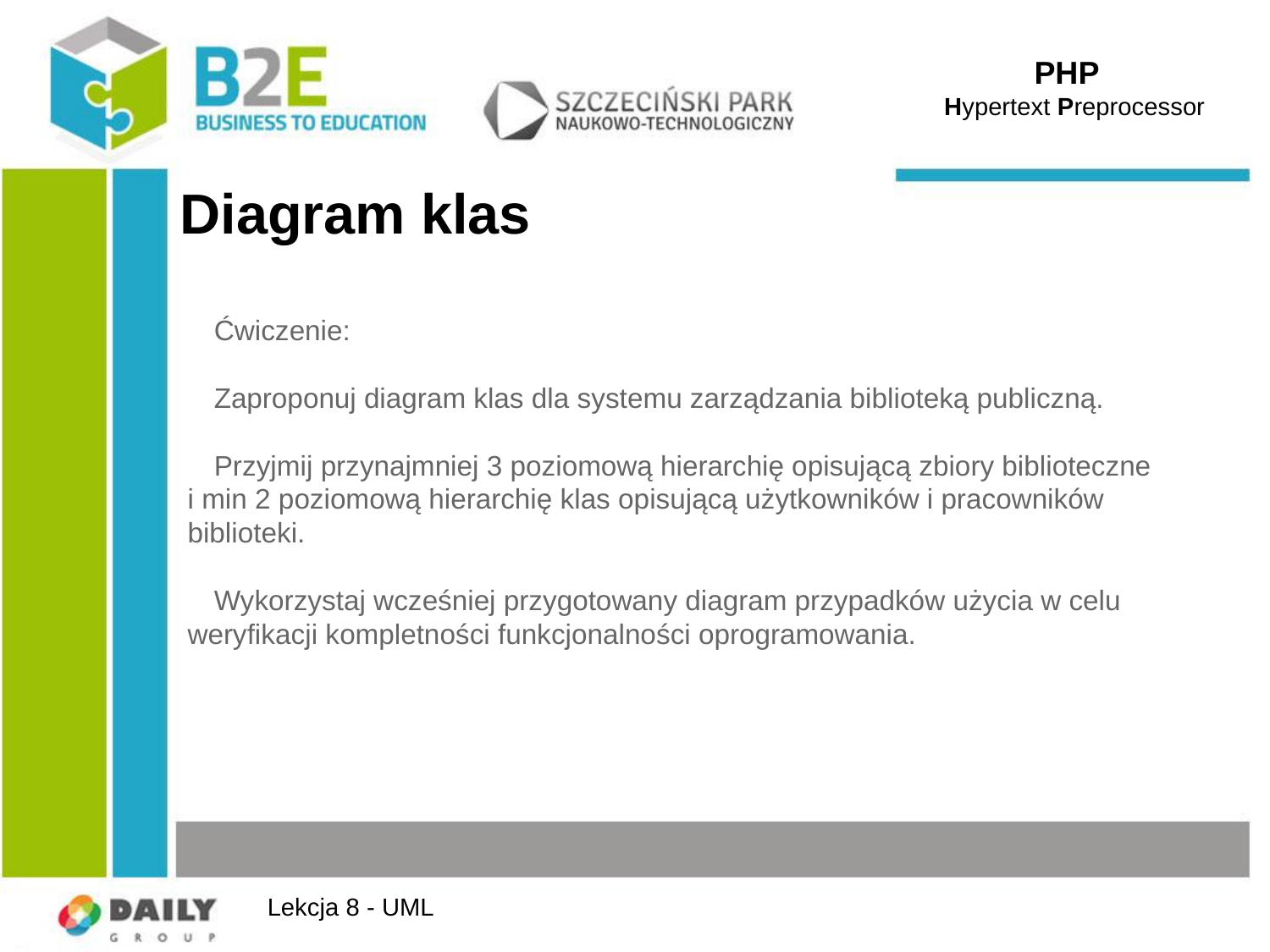

PHP
 Hypertext Preprocessor
# Diagram klas

Ćwiczenie:

Zaproponuj diagram klas dla systemu zarządzania biblioteką publiczną.

Przyjmij przynajmniej 3 poziomową hierarchię opisującą zbiory biblioteczne i min 2 poziomową hierarchię klas opisującą użytkowników i pracowników biblioteki.

Wykorzystaj wcześniej przygotowany diagram przypadków użycia w celu weryfikacji kompletności funkcjonalności oprogramowania.
Lekcja 8 - UML